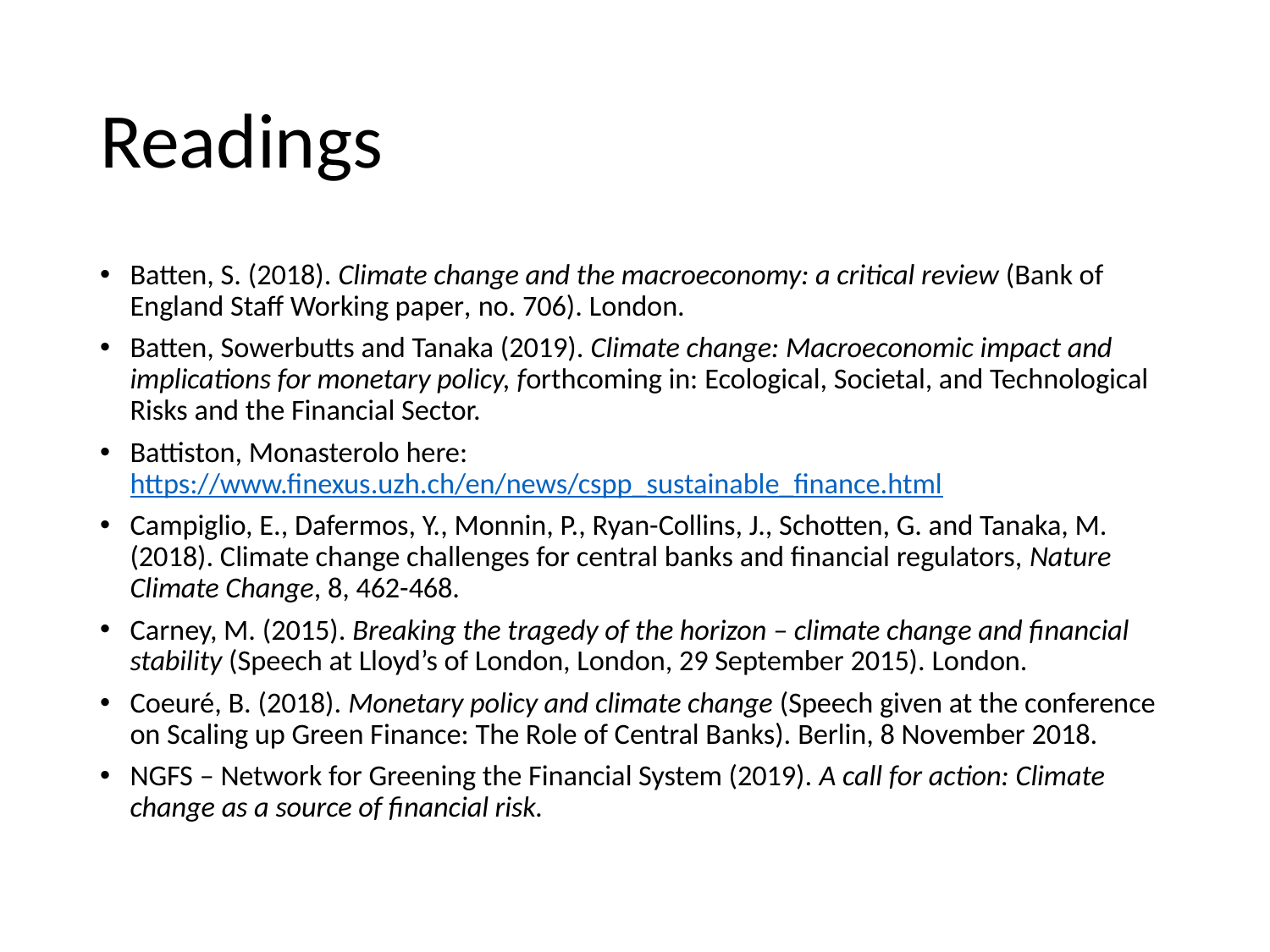

# Readings
Batten, S. (2018). Climate change and the macroeconomy: a critical review (Bank of England Staff Working paper, no. 706). London.
Batten, Sowerbutts and Tanaka (2019). Climate change: Macroeconomic impact and implications for monetary policy, forthcoming in: Ecological, Societal, and Technological Risks and the Financial Sector.
Battiston, Monasterolo here: https://www.finexus.uzh.ch/en/news/cspp_sustainable_finance.html
Campiglio, E., Dafermos, Y., Monnin, P., Ryan-Collins, J., Schotten, G. and Tanaka, M. (2018). Climate change challenges for central banks and financial regulators, Nature Climate Change, 8, 462-468.
Carney, M. (2015). Breaking the tragedy of the horizon – climate change and financial stability (Speech at Lloyd’s of London, London, 29 September 2015). London.
Coeuré, B. (2018). Monetary policy and climate change (Speech given at the conference on Scaling up Green Finance: The Role of Central Banks). Berlin, 8 November 2018.
NGFS – Network for Greening the Financial System (2019). A call for action: Climate change as a source of financial risk.